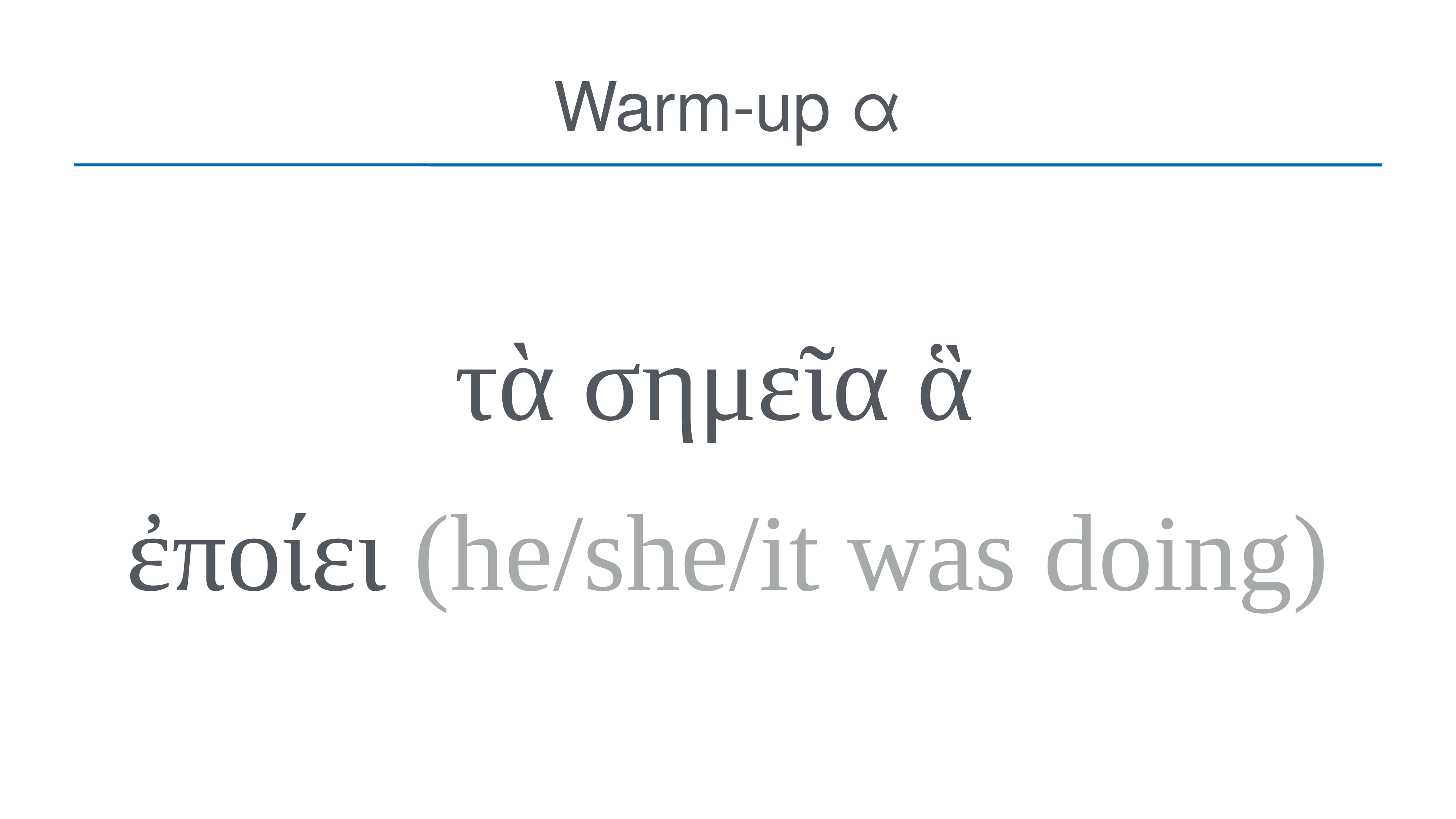

# Warm-up α
τὰ σημεῖα ἃ
ἐποίει (he/she/it was doing)